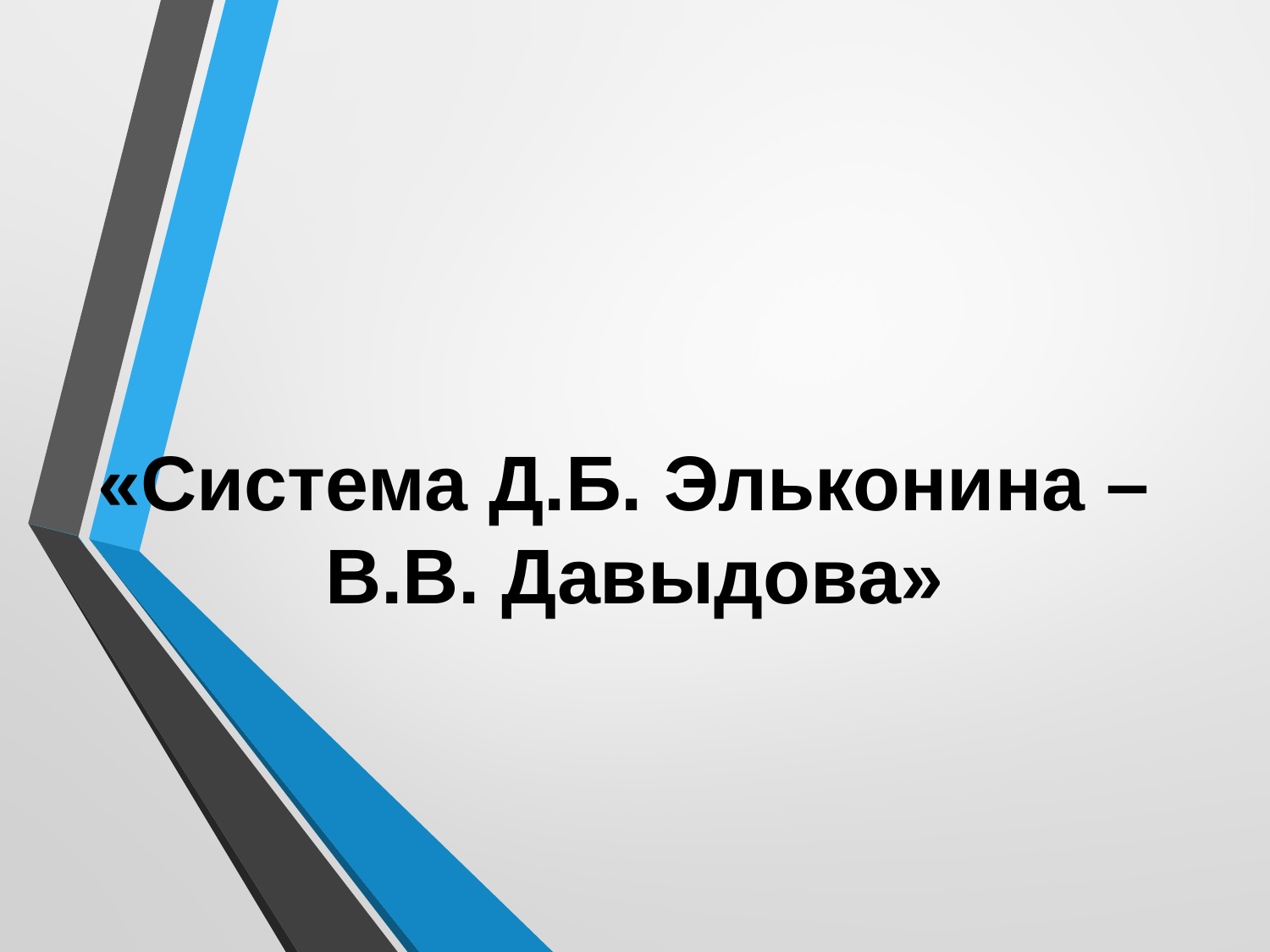

# «Система Д.Б. Эльконина – В.В. Давыдова»